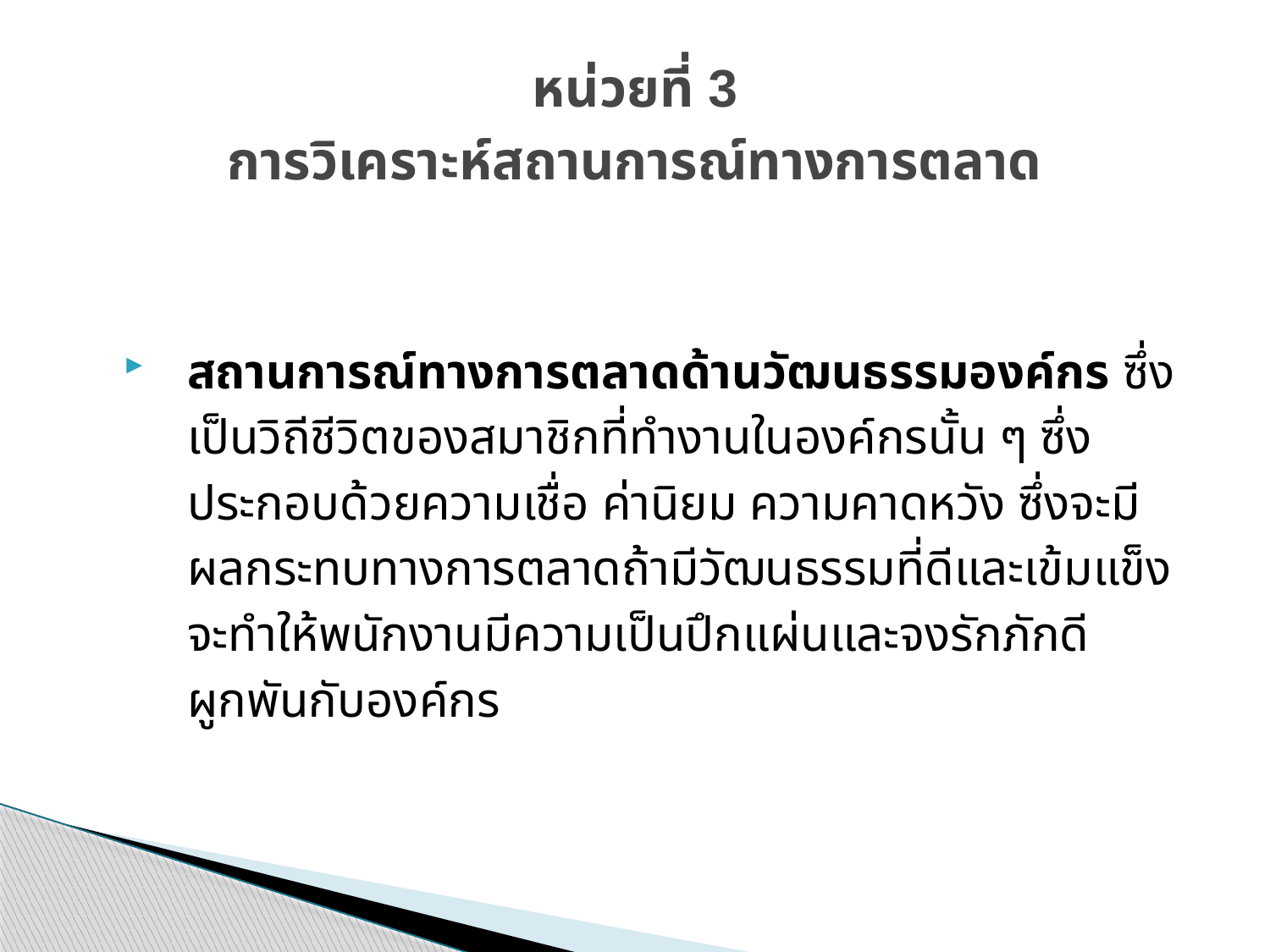

# หน่วยที่ 3 การวิเคราะห์สถานการณ์ทางการตลาด
สถานการณ์ทางการตลาดด้านวัฒนธรรมองค์กร ซึ่งเป็นวิถีชีวิตของสมาชิกที่ทำงานในองค์กรนั้น ๆ ซึ่งประกอบด้วยความเชื่อ ค่านิยม ความคาดหวัง ซึ่งจะมีผลกระทบทางการตลาดถ้ามีวัฒนธรรมที่ดีและเข้มแข็งจะทำให้พนักงานมีความเป็นปึกแผ่นและจงรักภักดี ผูกพันกับองค์กร